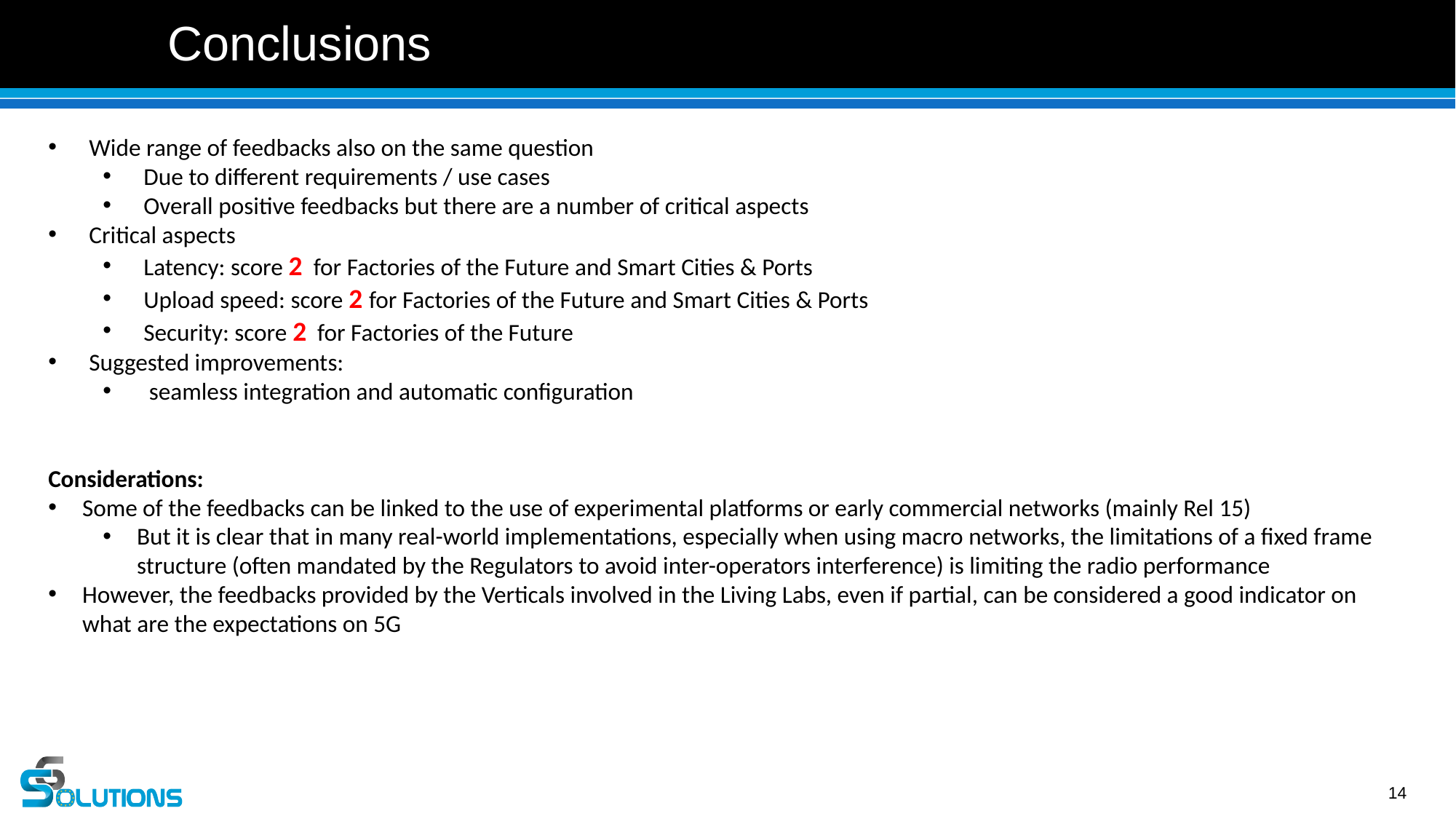

# Conclusions
Wide range of feedbacks also on the same question
Due to different requirements / use cases
Overall positive feedbacks but there are a number of critical aspects
Critical aspects
Latency: score 2  for Factories of the Future and Smart Cities & Ports
Upload speed: score 2 for Factories of the Future and Smart Cities & Ports
Security: score 2  for Factories of the Future
Suggested improvements:
 seamless integration and automatic configuration

Considerations:
Some of the feedbacks can be linked to the use of experimental platforms or early commercial networks (mainly Rel 15)
But it is clear that in many real-world implementations, especially when using macro networks, the limitations of a fixed frame structure (often mandated by the Regulators to avoid inter-operators interference) is limiting the radio performance
However, the feedbacks provided by the Verticals involved in the Living Labs, even if partial, can be considered a good indicator on what are the expectations on 5G

14